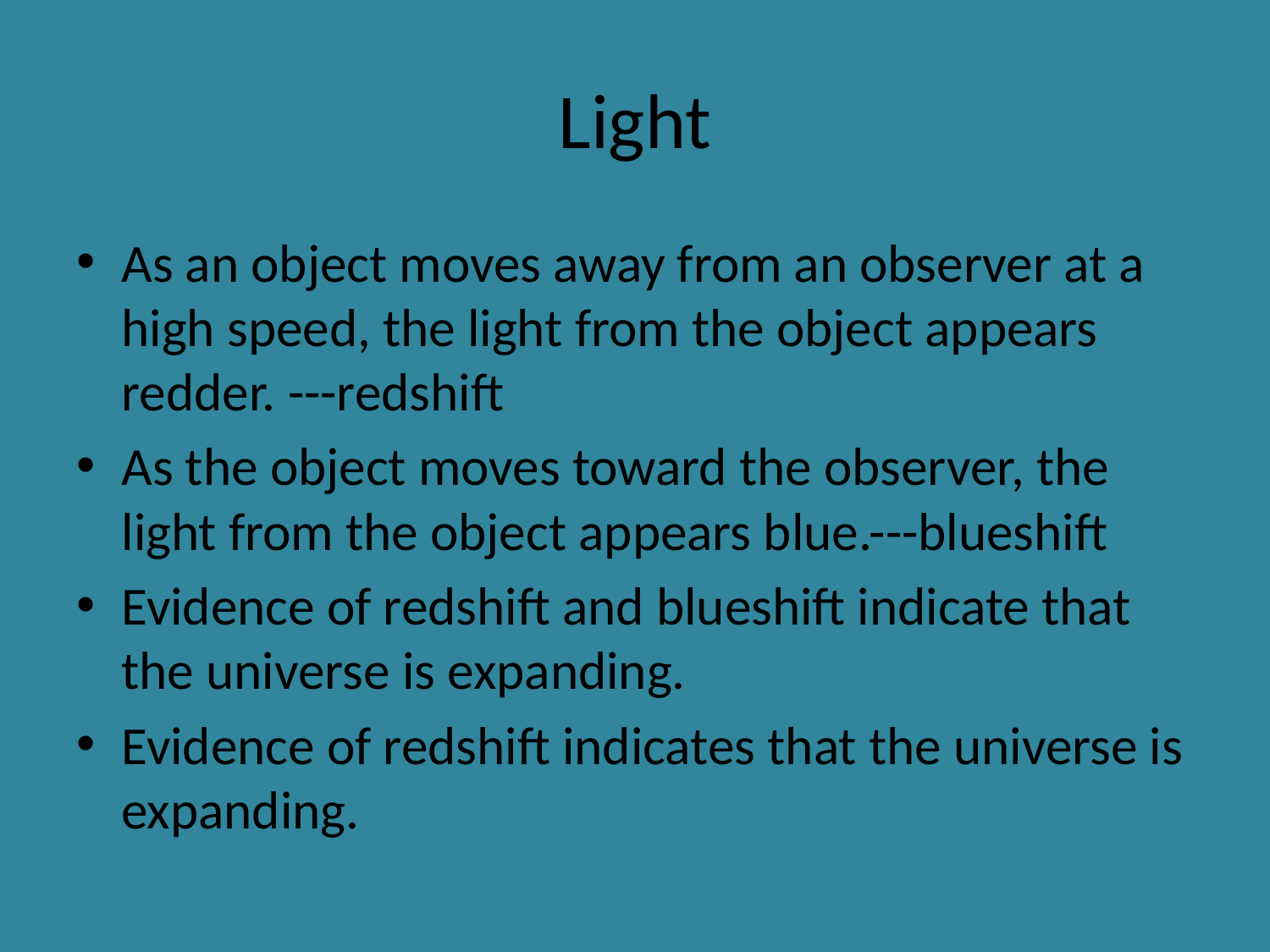

# Light
As an object moves away from an observer at a high speed, the light from the object appears redder. ---redshift
As the object moves toward the observer, the light from the object appears blue.---blueshift
Evidence of redshift and blueshift indicate that the universe is expanding.
Evidence of redshift indicates that the universe is expanding.